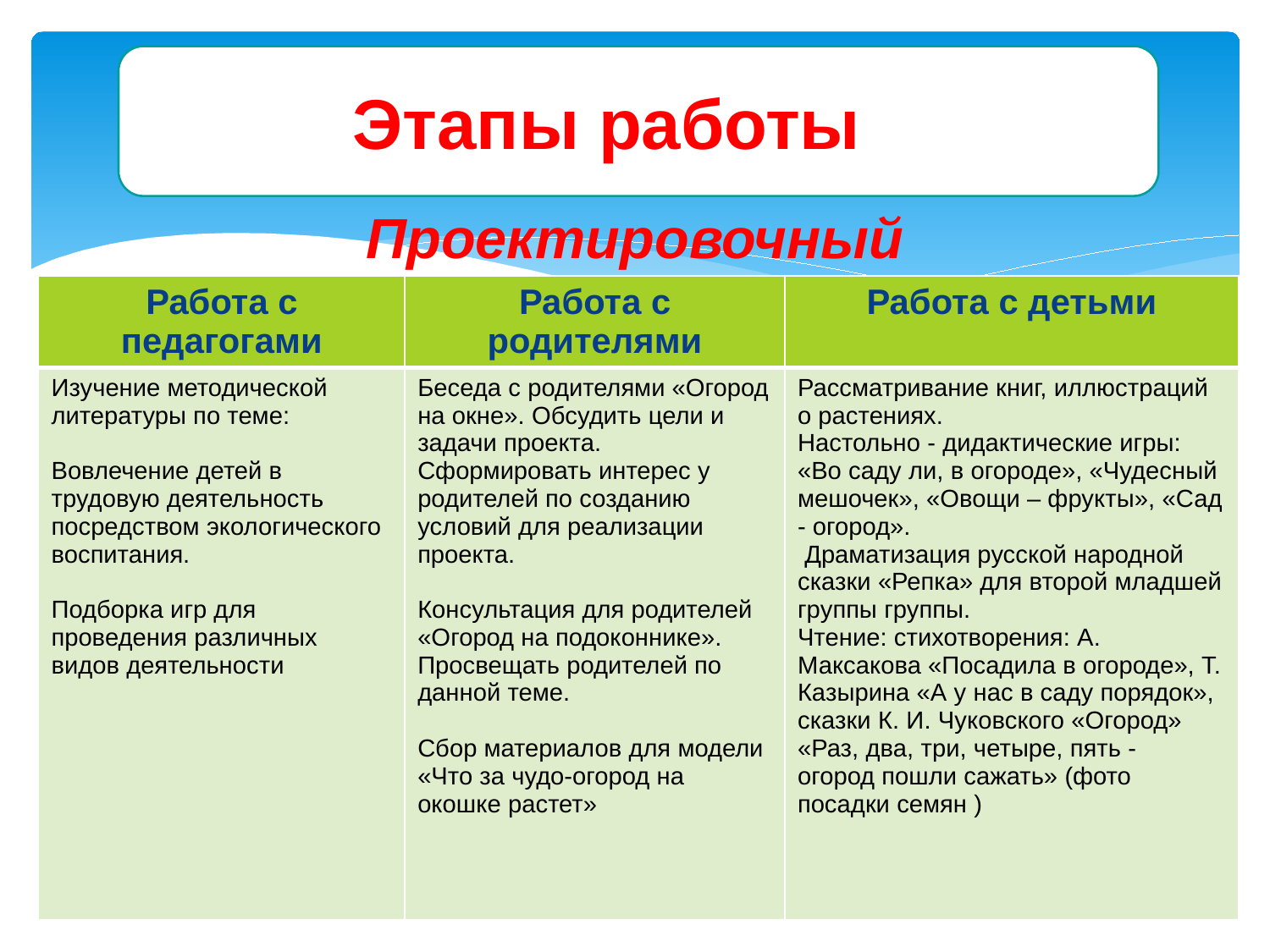

# Этапы работы

Проектировочный

| Работа с педагогами | Работа с родителями | Работа с детьми |
| --- | --- | --- |
| Изучение методической литературы по теме: Вовлечение детей в трудовую деятельность посредством экологического воспитания. Подборка игр для проведения различных видов деятельности | Беседа с родителями «Огород на окне». Обсудить цели и задачи проекта. Сформировать интерес у родителей по созданию условий для реализации проекта. Консультация для родителей «Огород на подоконнике». Просвещать родителей по данной теме. Сбор материалов для модели «Что за чудо-огород на окошке растет» | Рассматривание книг, иллюстраций о растениях. Настольно - дидактические игры: «Во саду ли, в огороде», «Чудесный мешочек», «Овощи – фрукты», «Сад - огород». Драматизация русской народной сказки «Репка» для второй младшей группы группы. Чтение: стихотворения: А. Максакова «Посадила в огороде», Т. Казырина «А у нас в саду порядок», сказки К. И. Чуковского «Огород» «Раз, два, три, четыре, пять - огород пошли сажать» (фото посадки семян ) |